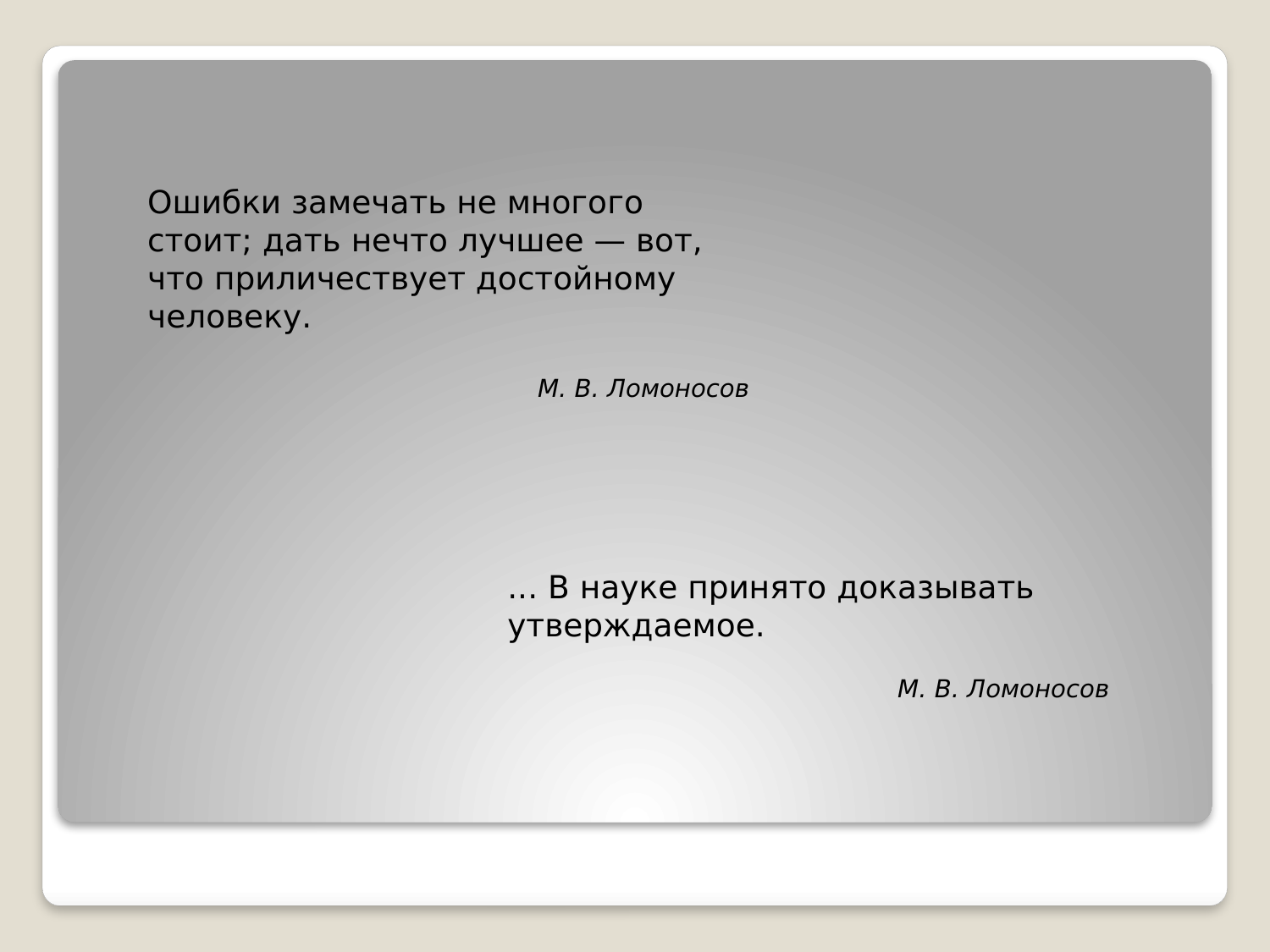

Ошибки замечать не многого стоит; дать нечто лучшее — вот, что приличествует достойному человеку.

М. В. Ломоносов
... В науке принято доказывать утверждаемое.

М. В. Ломоносов